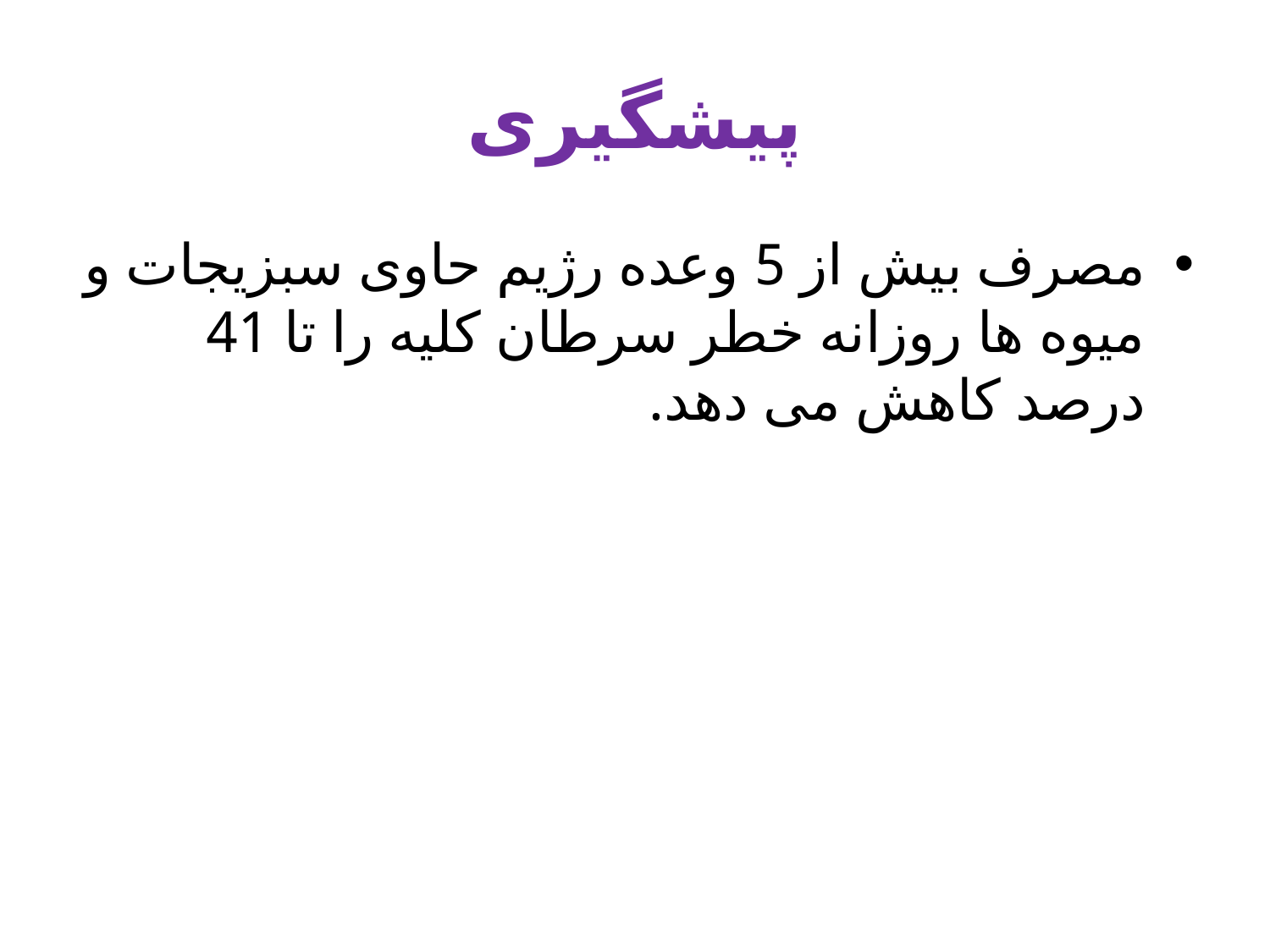

# پیشگیری
مصرف بیش از 5 وعده رژیم حاوی سبزیجات و میوه ها روزانه خطر سرطان کلیه را تا 41 درصد کاهش می دهد.